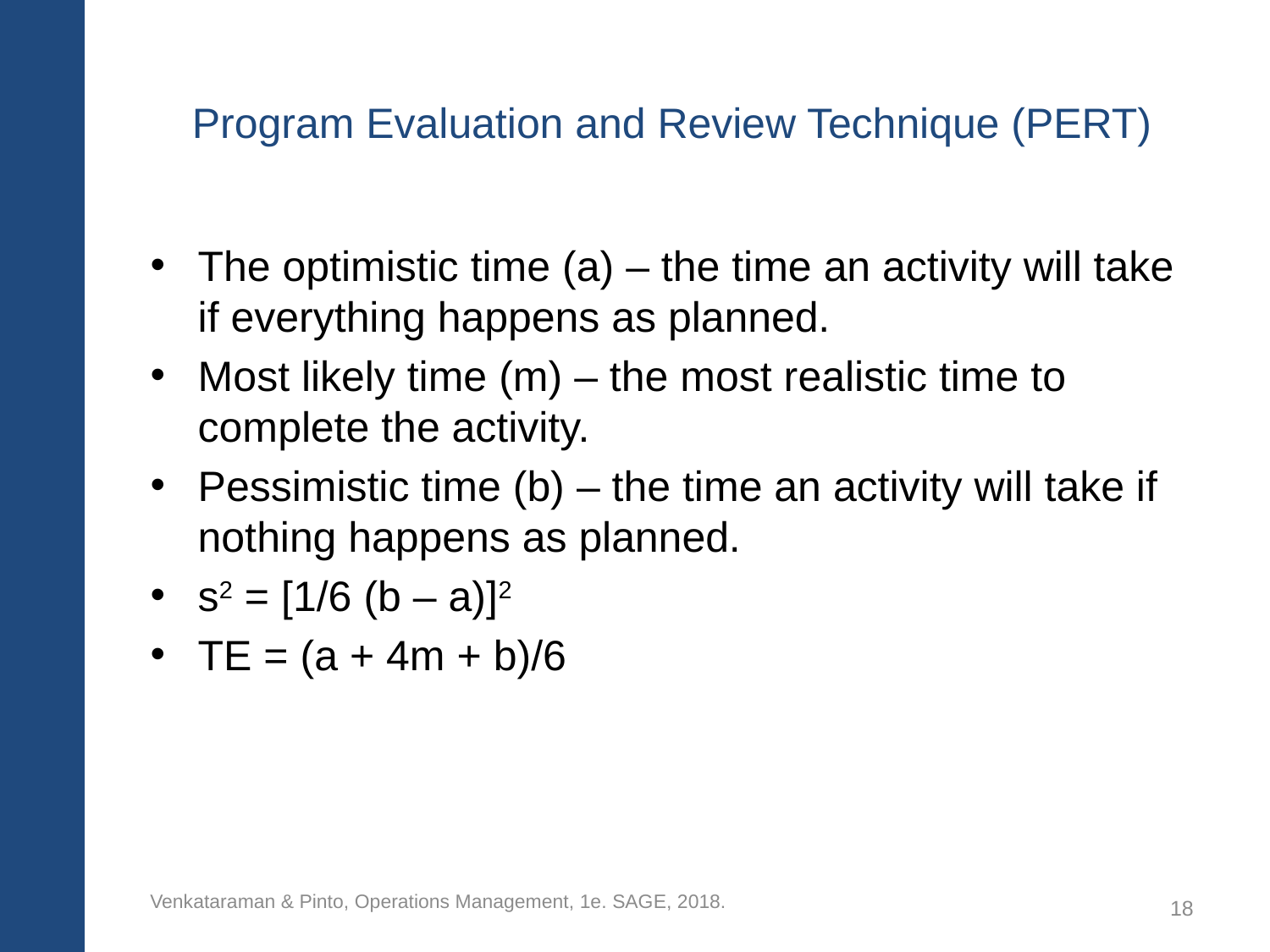

# Program Evaluation and Review Technique (PERT)
The optimistic time (a) – the time an activity will take if everything happens as planned.
Most likely time (m) – the most realistic time to complete the activity.
Pessimistic time (b) – the time an activity will take if nothing happens as planned.
s2 = [1/6 (b – a)]2
TE = (a + 4m + b)/6
Venkataraman & Pinto, Operations Management, 1e. SAGE, 2018.
18